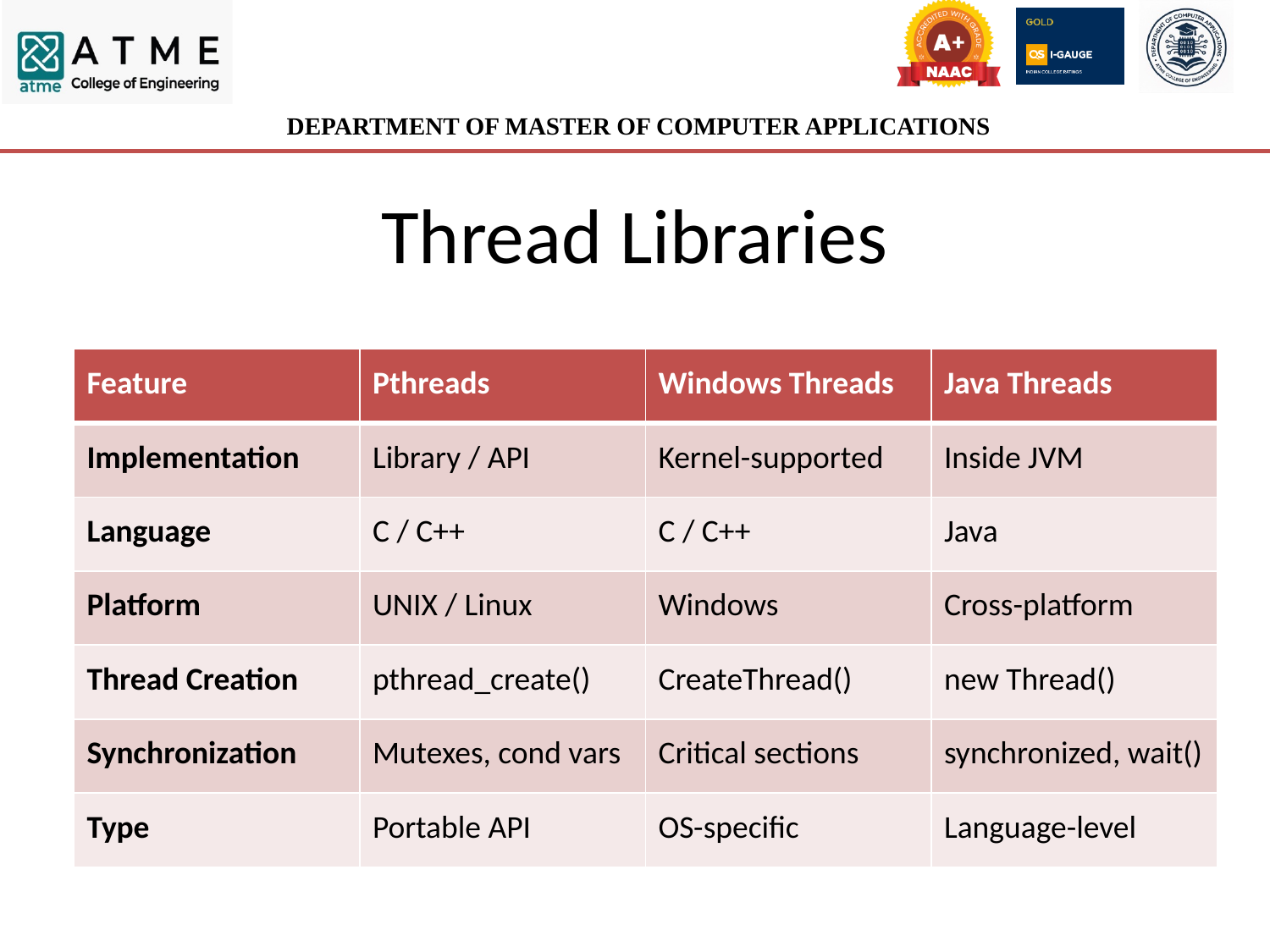

# Thread Libraries
| Feature | Pthreads | Windows Threads | Java Threads |
| --- | --- | --- | --- |
| Implementation | Library / API | Kernel-supported | Inside JVM |
| Language | C / C++ | C / C++ | Java |
| Platform | UNIX / Linux | Windows | Cross-platform |
| Thread Creation | pthread\_create() | CreateThread() | new Thread() |
| Synchronization | Mutexes, cond vars | Critical sections | synchronized, wait() |
| Type | Portable API | OS-specific | Language-level |